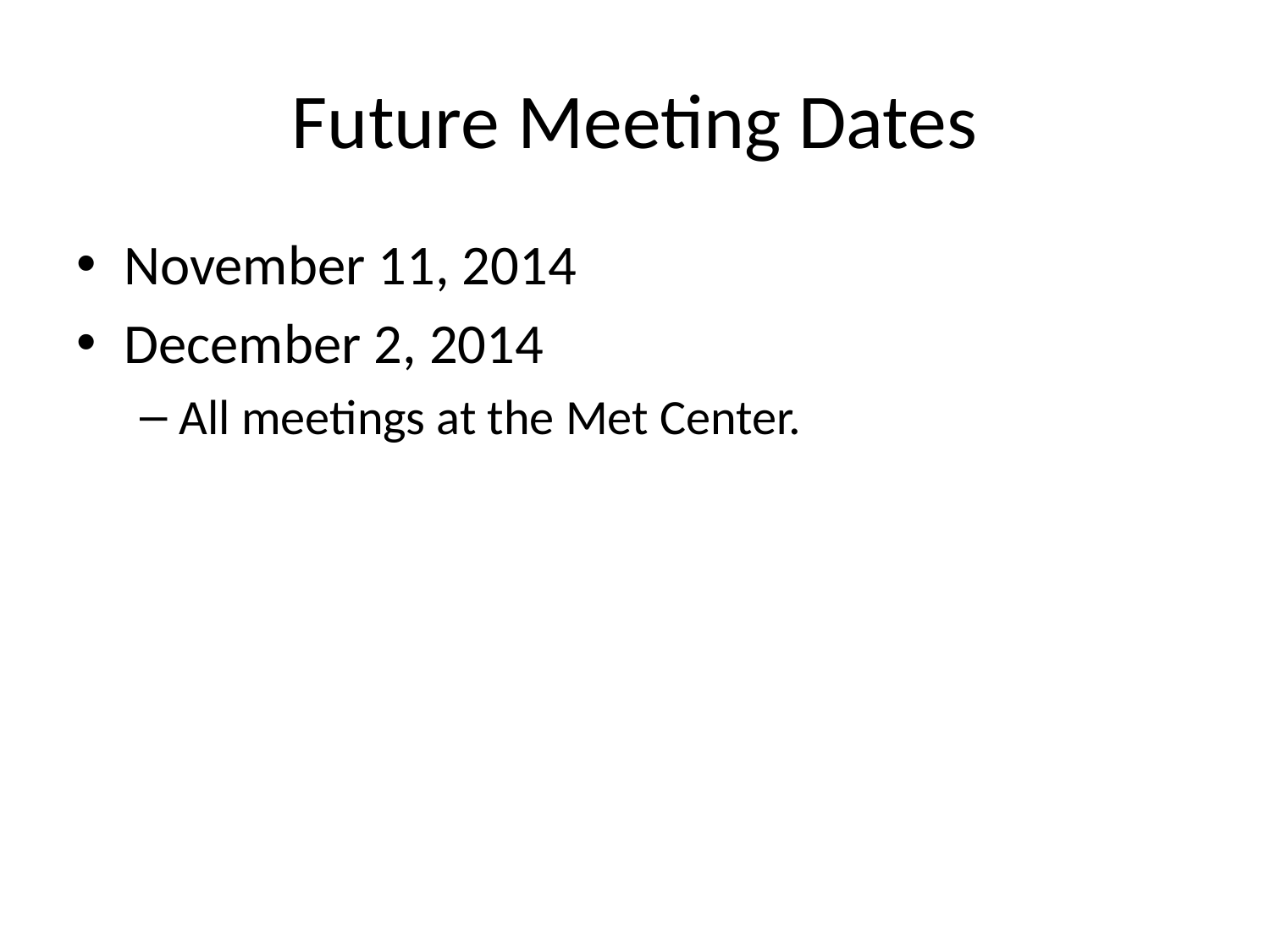

# Future Meeting Dates
November 11, 2014
December 2, 2014
All meetings at the Met Center.